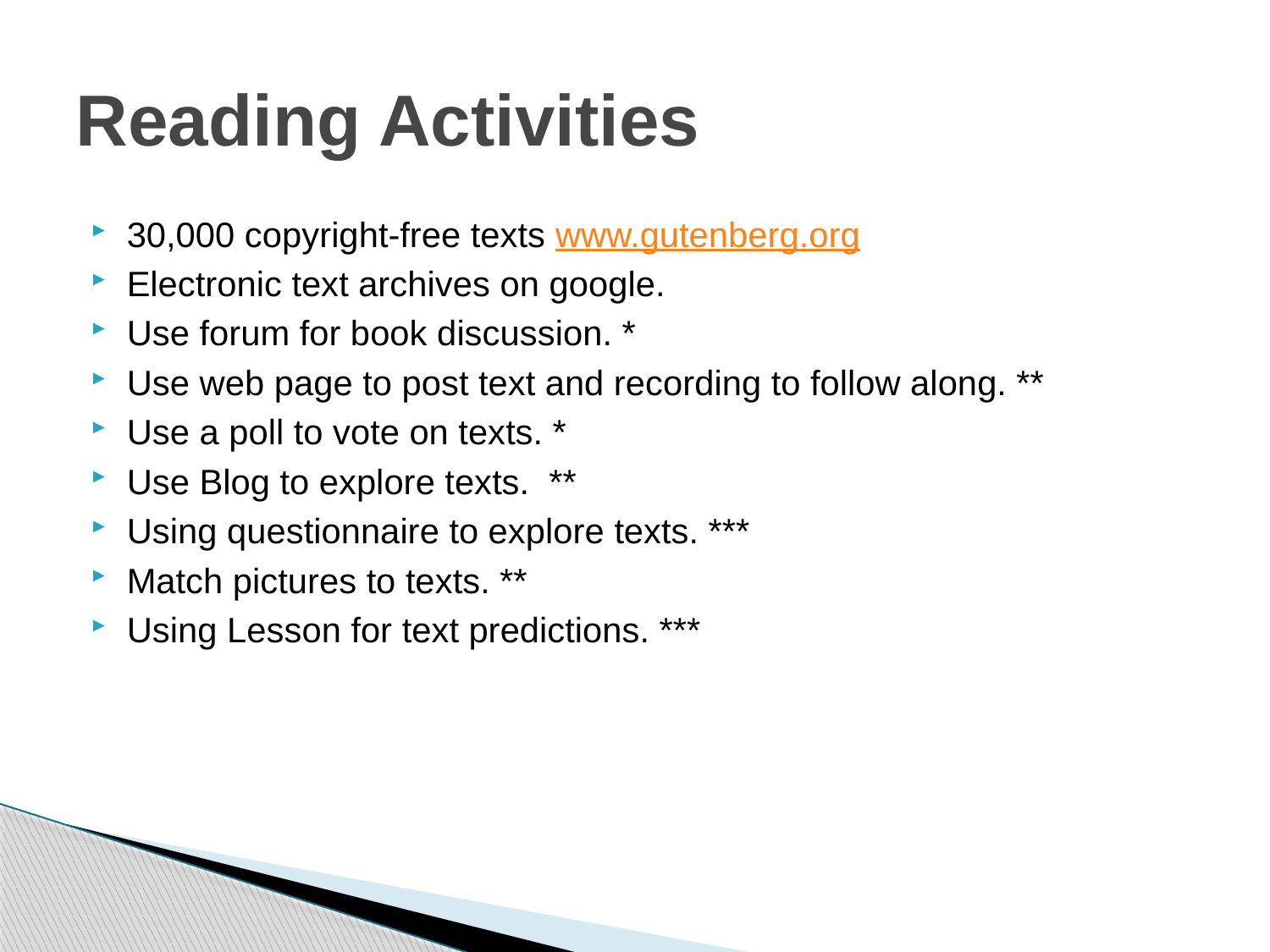

# Reading Activities
30,000 copyright-free texts www.gutenberg.org
Electronic text archives on google.
Use forum for book discussion. *
Use web page to post text and recording to follow along. **
Use a poll to vote on texts. *
Use Blog to explore texts.  **
Using questionnaire to explore texts. ***
Match pictures to texts. **
Using Lesson for text predictions. ***